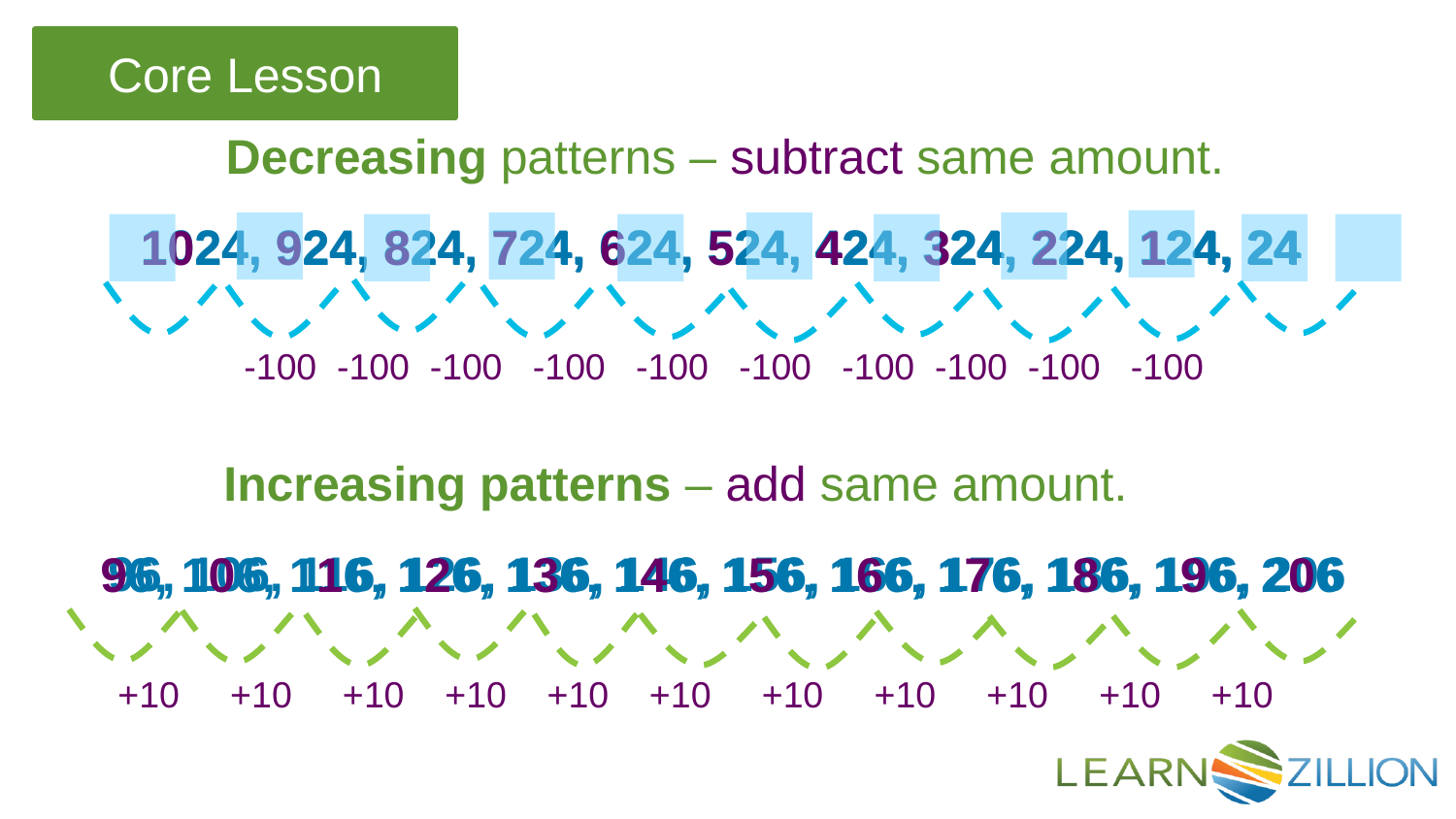

Decreasing patterns – subtract same amount.
1024, 924, 824, 724, 624, 524, 424, 324, 224, 124, 24
1024, 924, 824, 724, 624, 524, 424, 324, 224, 124, 24

 -100  -100  -100   -100   -100   -100   -100  -100  -100   -100
Increasing patterns – add same amount.
96, 106, 116, 126, 136, 146, 156, 166, 176, 186, 196, 206
96, 106, 116, 126, 136, 146, 156, 166, 176, 186, 196, 206

 +10     +10     +10    +10    +10    +10     +10     +10     +10     +10     +10